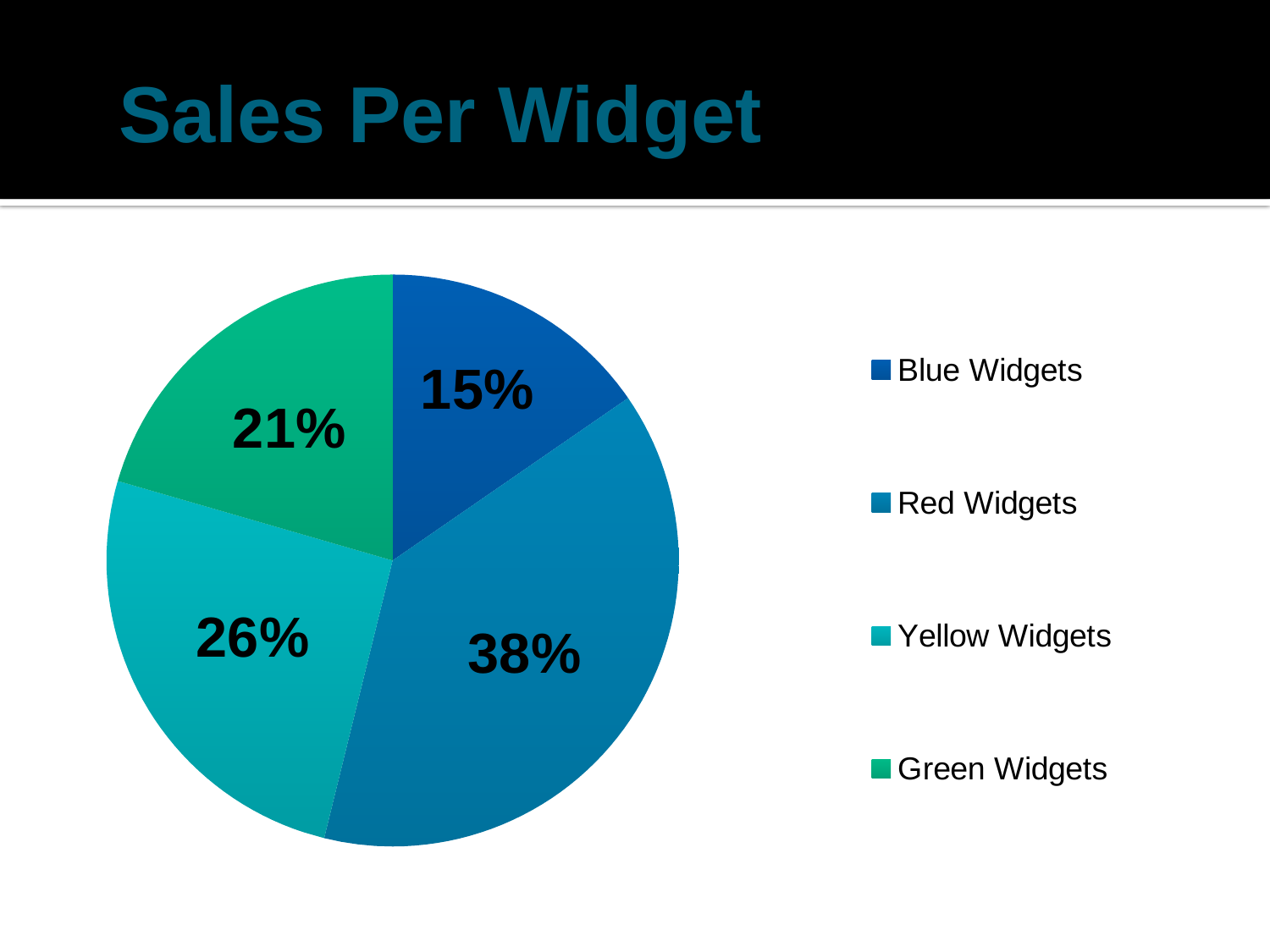

# Sales Per Widget

### Chart

| Category | Total Sales |
|---|---|
| Blue Widgets | 30000.0 |
| Red Widgets | 75000.0 |
| Yellow Widgets | 50000.0 |
| Green Widgets | 40000.0 |